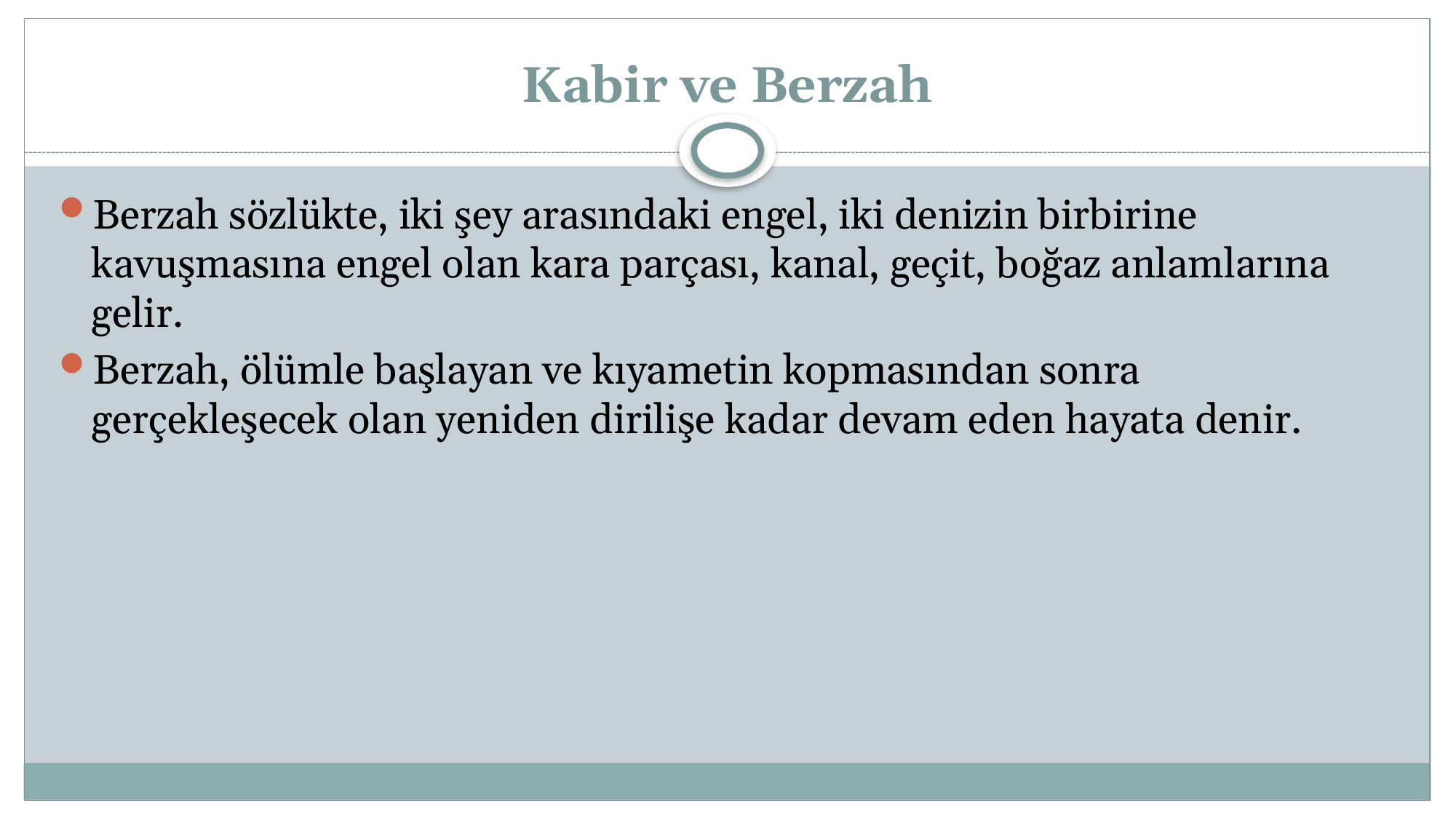

# Kabir ve Berzah
Berzah sözlükte, iki şey arasındaki engel, iki denizin birbirine kavuşmasına engel olan kara parçası, kanal, geçit, boğaz anlamlarına gelir.
Berzah, ölümle başlayan ve kıyametin kopmasından sonra gerçekleşecek olan yeniden dirilişe kadar devam eden hayata denir.